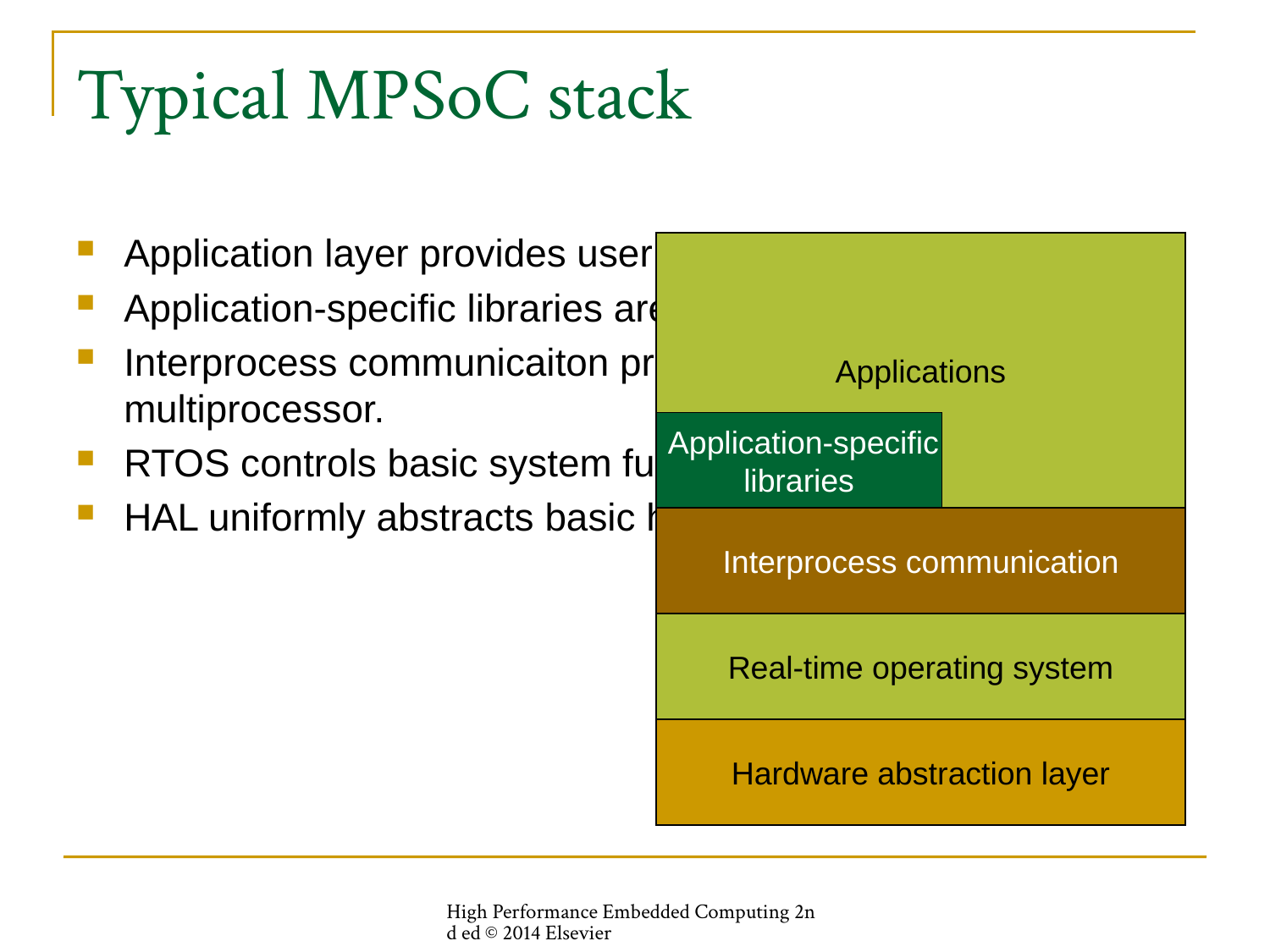

# Typical MPSoC stack
Application layer provides user function.
Application-specific libraries are tailored.
Interprocess communicaiton provides services across multiprocessor.
RTOS controls basic system functions.
HAL uniformly abstracts basic hardware services.
Applications
 Application-specific
libraries
Interprocess communication
Real-time operating system
Hardware abstraction layer
High Performance Embedded Computing 2nd ed © 2014 Elsevier